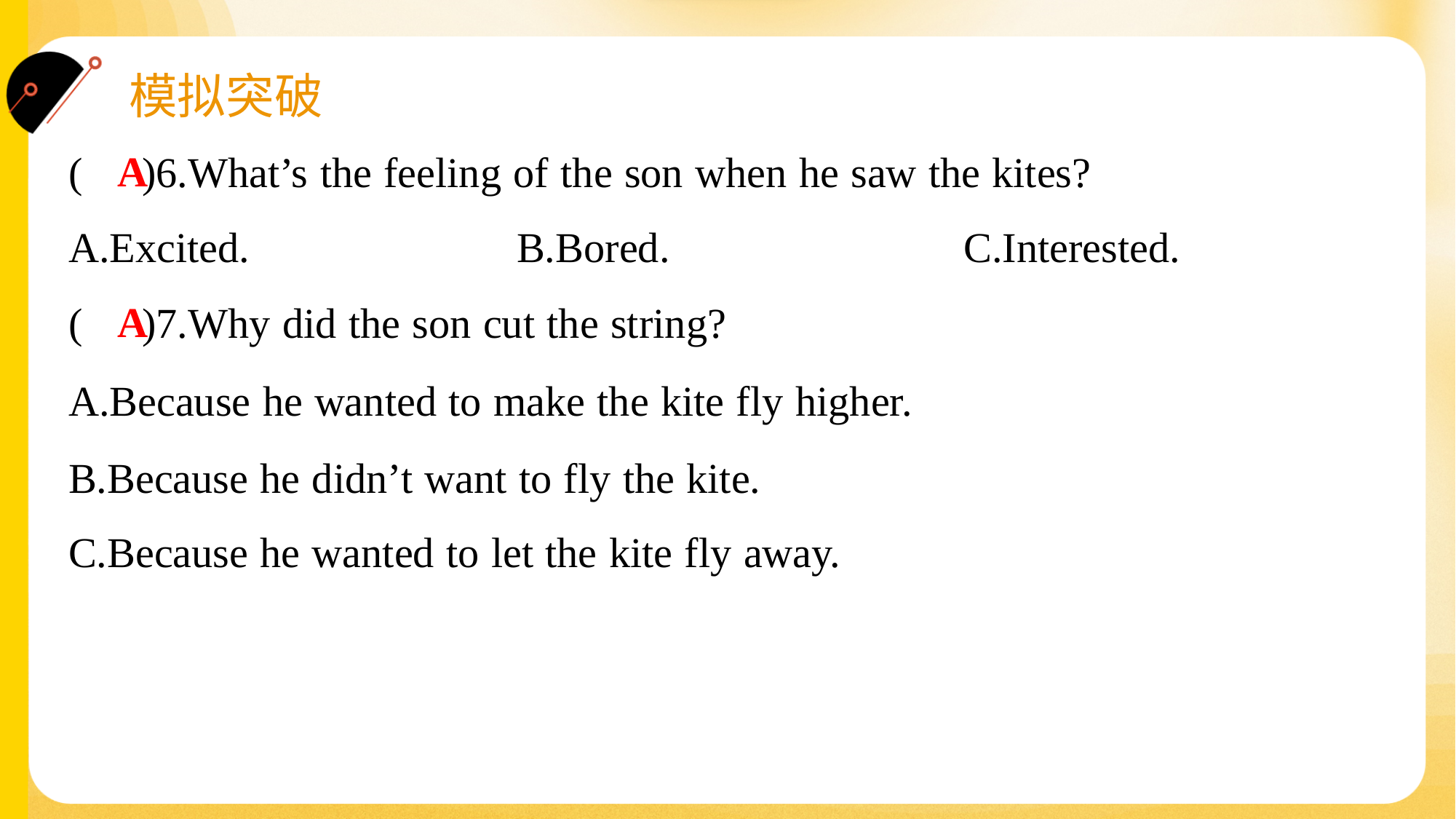

A
(     )6.What’s the feeling of the son when he saw the kites?
A.Excited.	B.Bored.	C.Interested.
A
(     )7.Why did the son cut the string?
A.Because he wanted to make the kite fly higher.
B.Because he didn’t want to fly the kite.
C.Because he wanted to let the kite fly away.